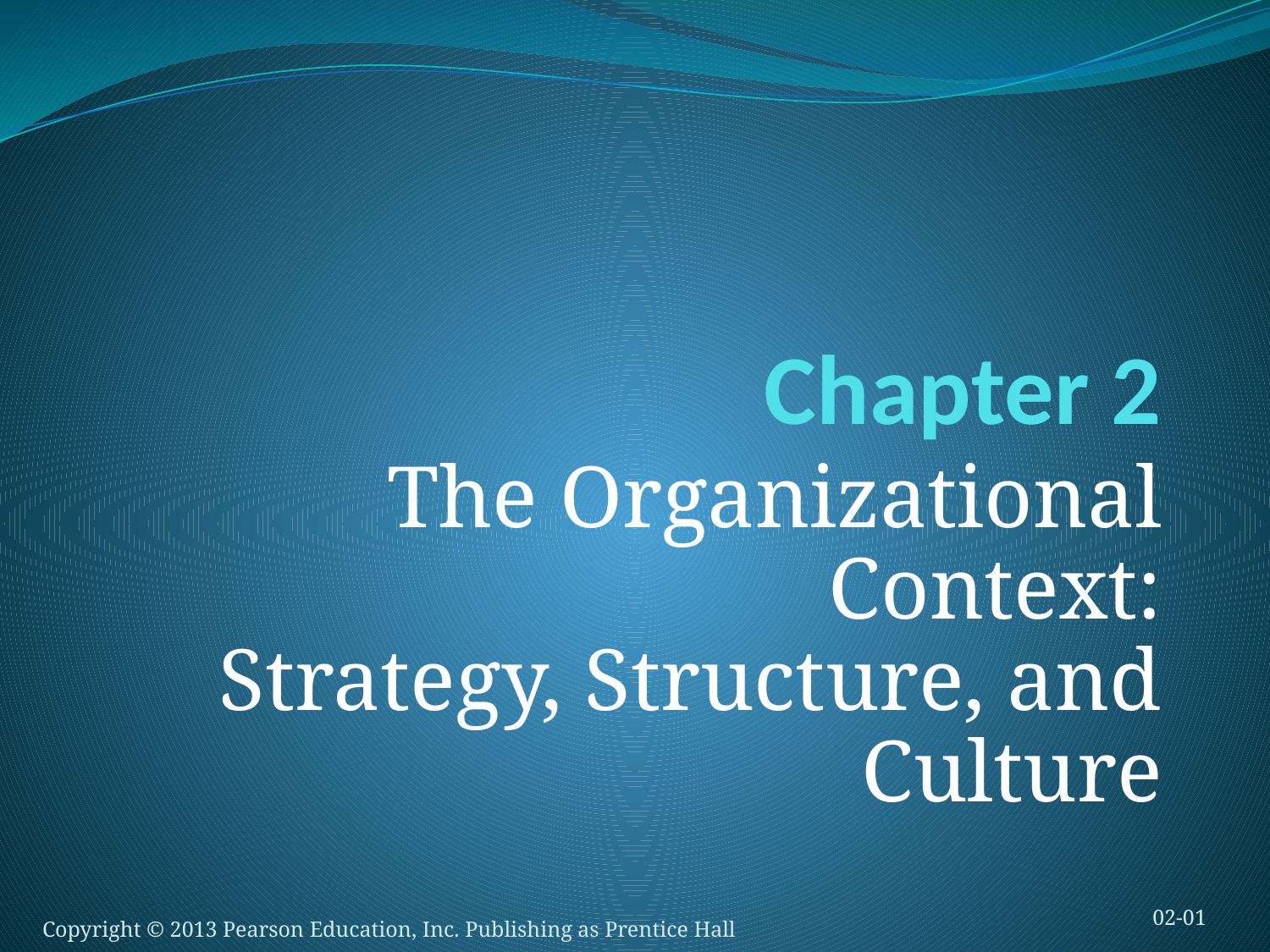

# Chapter 2
The Organizational Context:
Strategy, Structure, and Culture
02-01